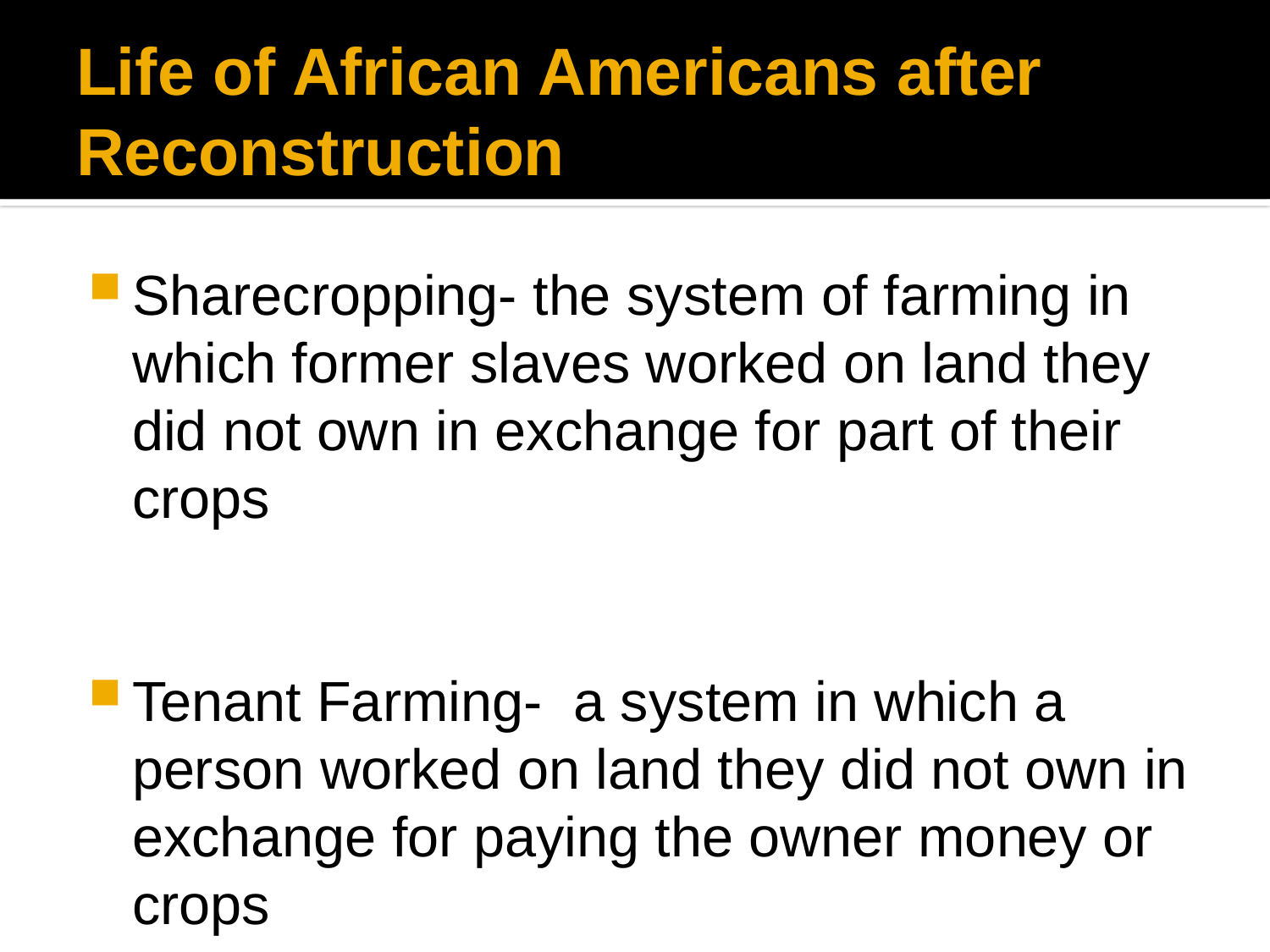

# Life of African Americans after Reconstruction
Sharecropping- the system of farming in which former slaves worked on land they did not own in exchange for part of their crops

Tenant Farming-  a system in which a person worked on land they did not own in exchange for paying the owner money or crops